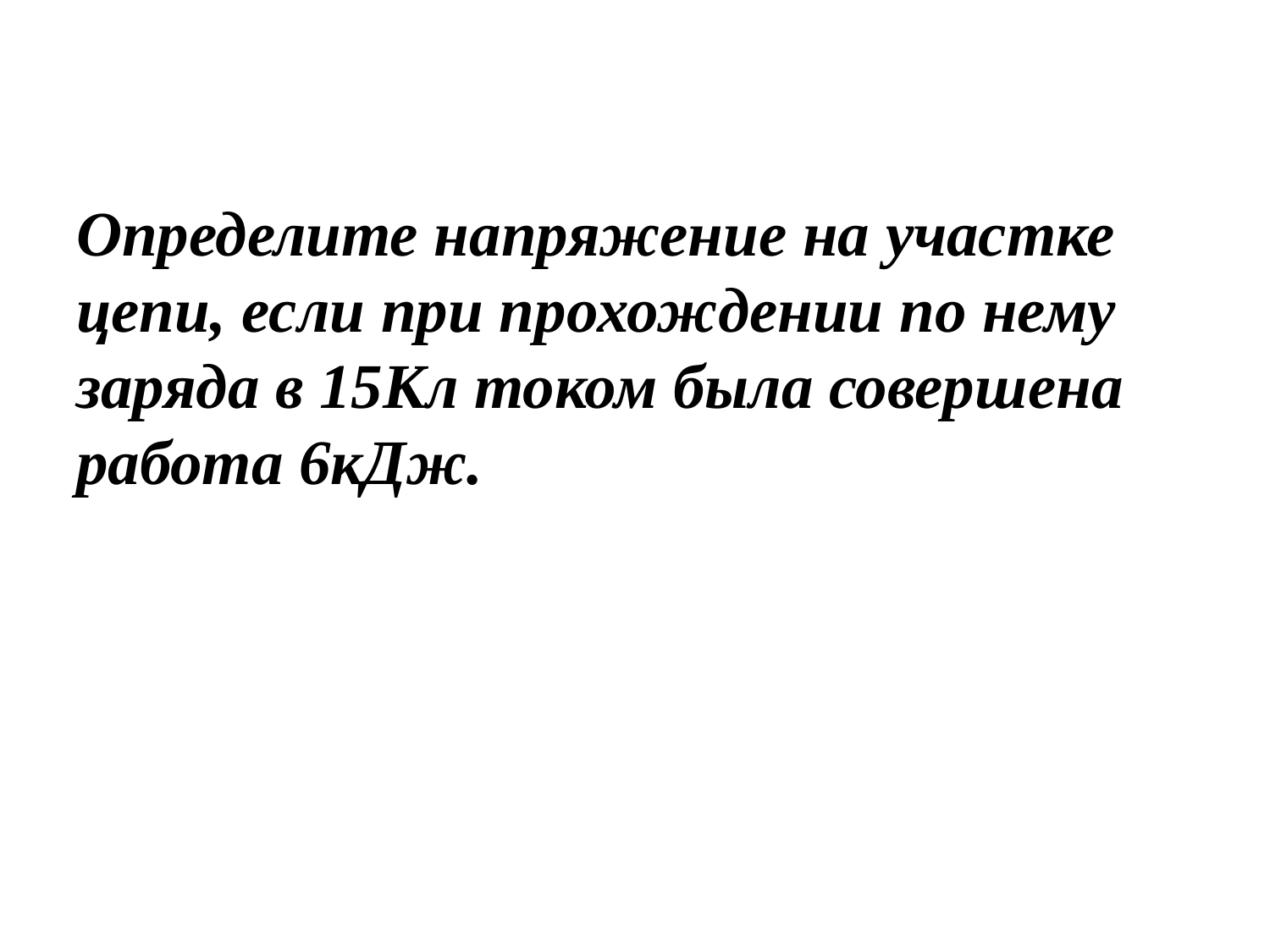

Определите напряжение на участке цепи, если при прохождении по нему заряда в 15Кл током была совершена работа 6кДж.